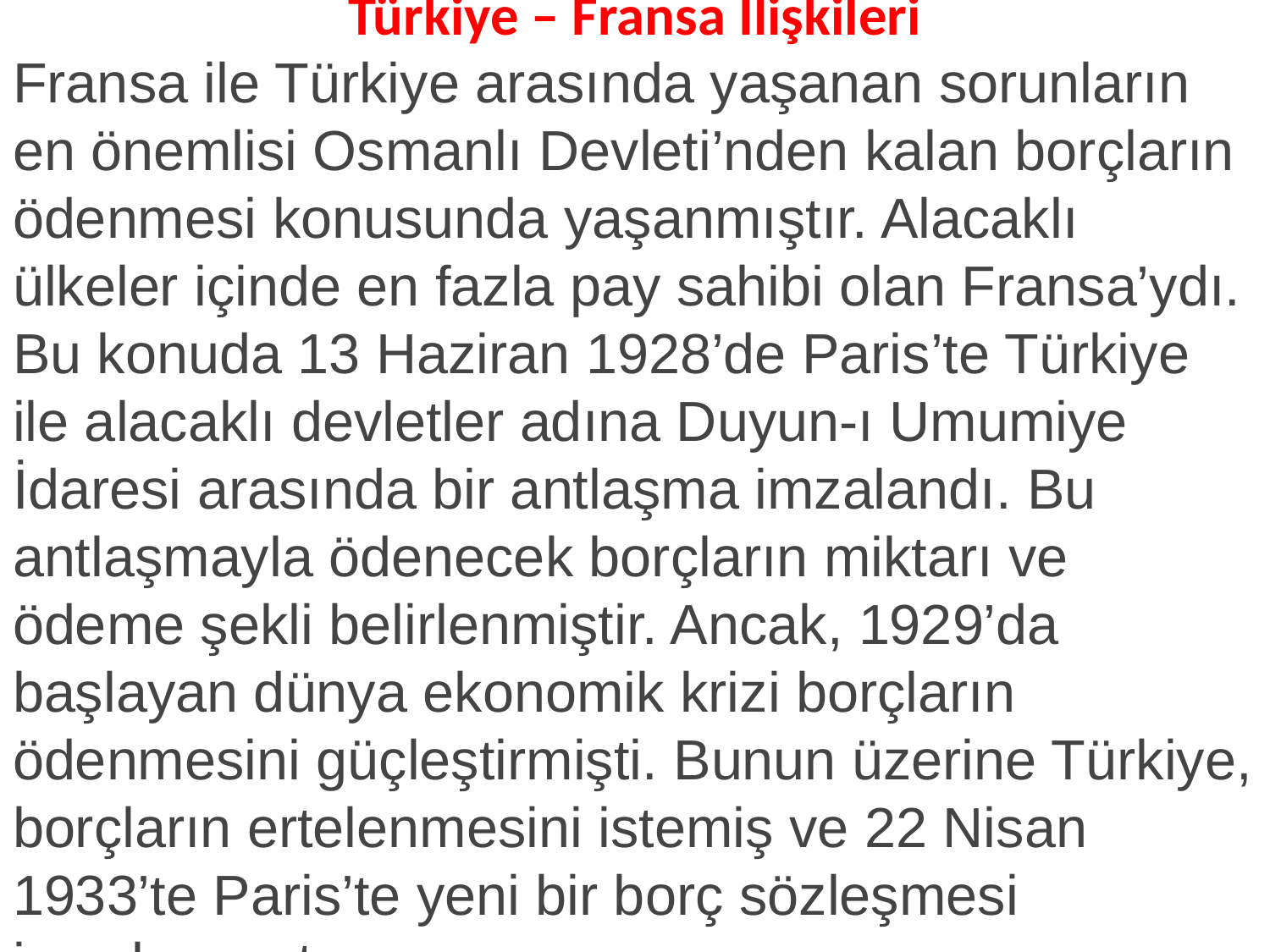

Türkiye – Fransa İlişkileri
Fransa ile Türkiye arasında yaşanan sorunların en önemlisi Osmanlı Devleti’nden kalan borçların ödenmesi konusunda yaşanmıştır. Alacaklı ülkeler içinde en fazla pay sahibi olan Fransa’ydı. Bu konuda 13 Haziran 1928’de Paris’te Türkiye ile alacaklı devletler adına Duyun-ı Umumiye İdaresi arasında bir antlaşma imzalandı. Bu antlaşmayla ödenecek borçların miktarı ve ödeme şekli belirlenmiştir. Ancak, 1929’da başlayan dünya ekonomik krizi borçların ödenmesini güçleştirmişti. Bunun üzerine Türkiye, borçların ertelenmesini istemiş ve 22 Nisan 1933’te Paris’te yeni bir borç sözleşmesi imzalanmıştır.